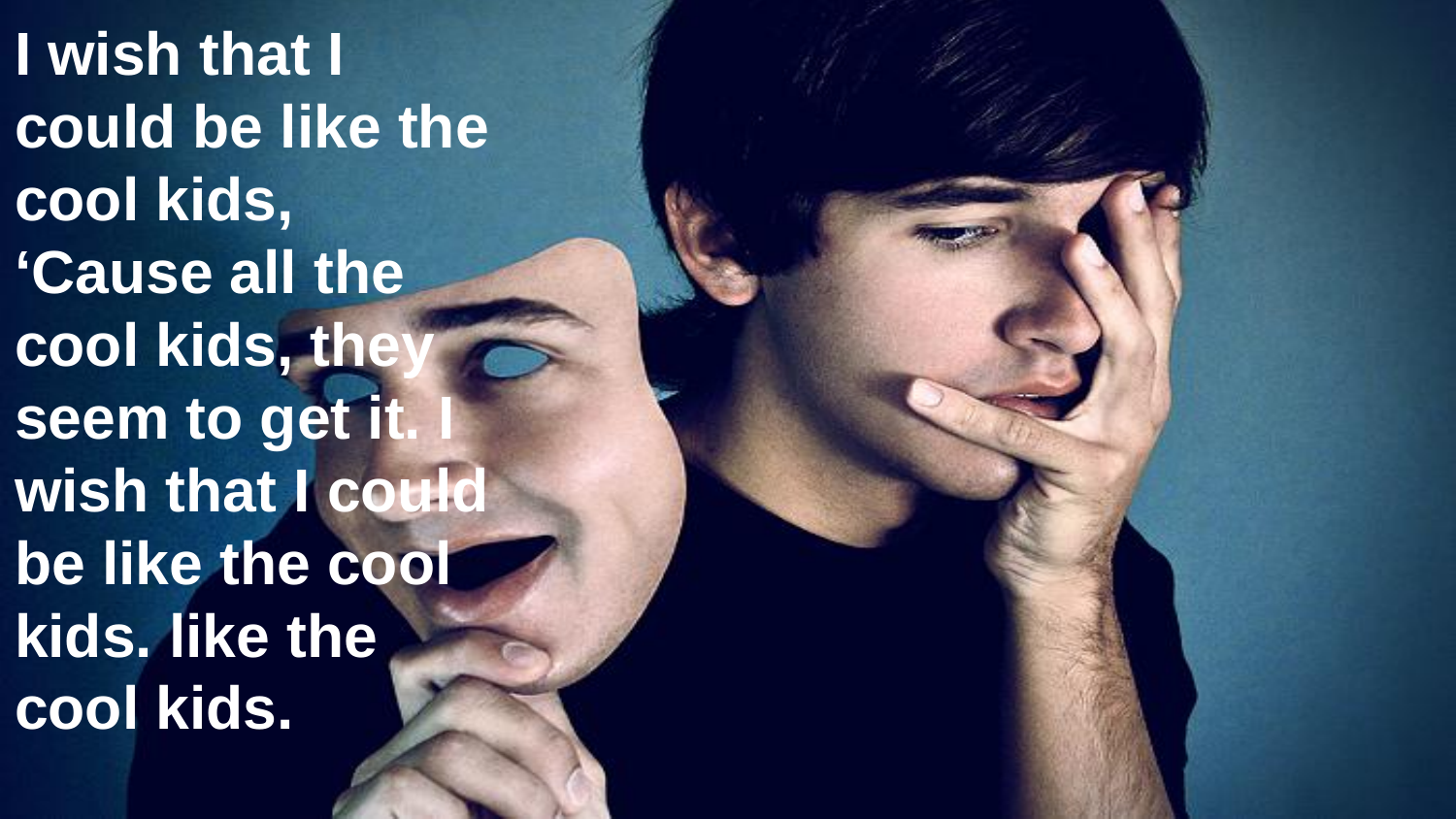

I wish that I could be like the cool kids, ‘Cause all the cool kids, they seem to get it. I wish that I could be like the cool kids. like the cool kids.